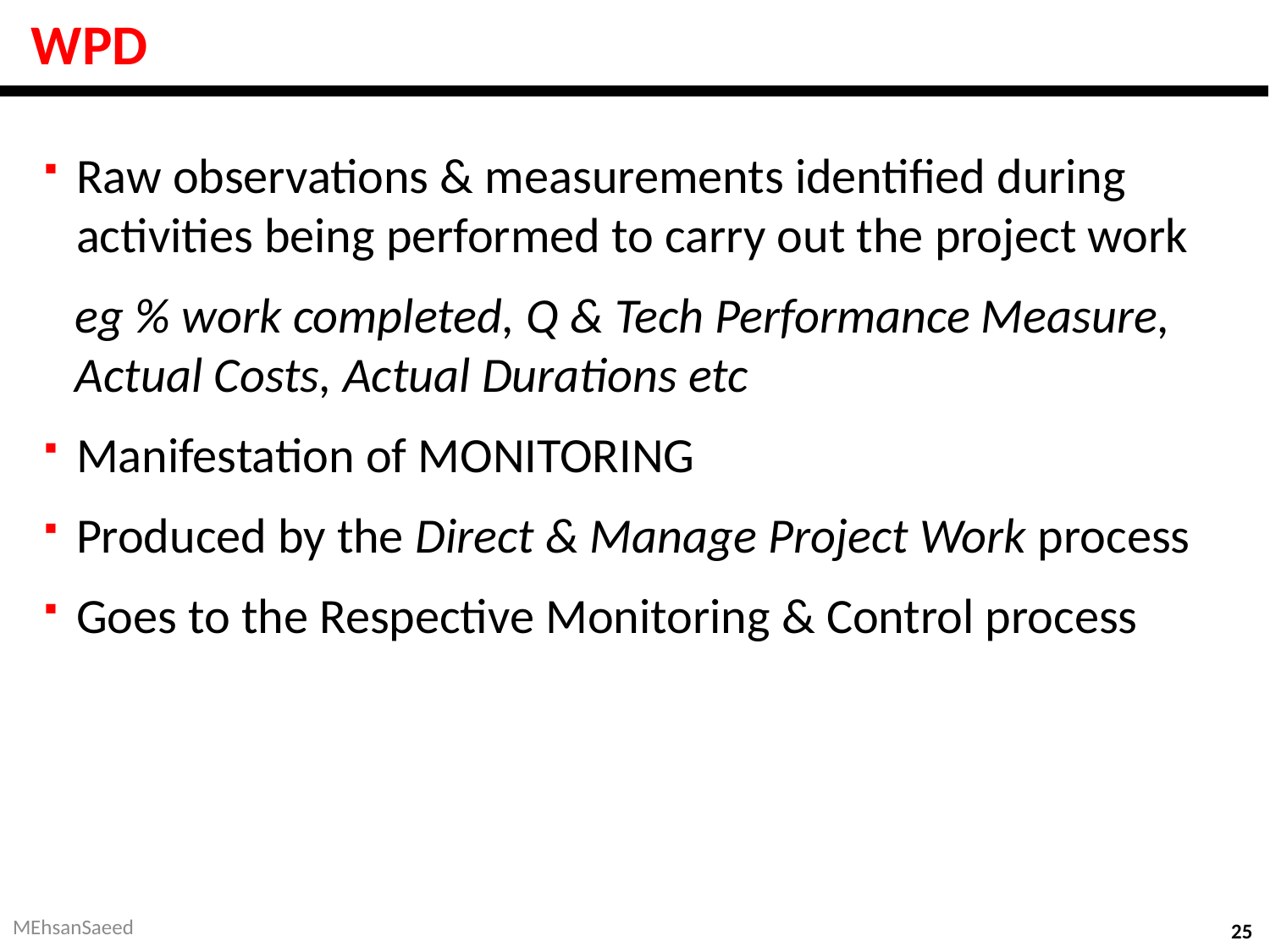

# WPD
Raw observations & measurements identified during activities being performed to carry out the project work
eg % work completed, Q & Tech Performance Measure, Actual Costs, Actual Durations etc
Manifestation of MONITORING
Produced by the Direct & Manage Project Work process
Goes to the Respective Monitoring & Control process
MEhsanSaeed
25